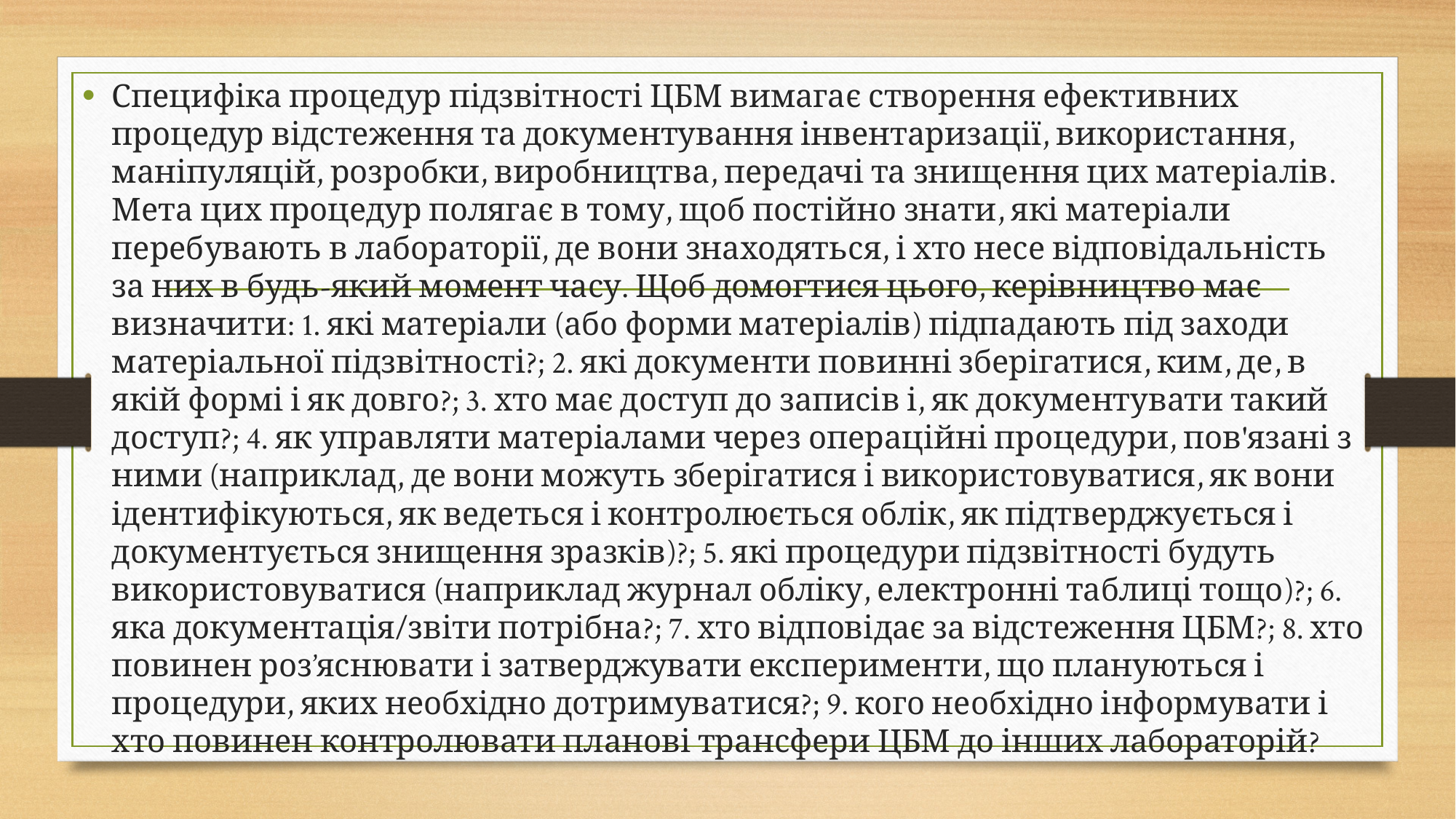

Специфіка процедур підзвітності ЦБМ вимагає створення ефективних процедур відстеження та документування інвентаризації, використання, маніпуляцій, розробки, виробництва, передачі та знищення цих матеріалів. Мета цих процедур полягає в тому, щоб постійно знати, які матеріали перебувають в лабораторії, де вони знаходяться, і хто несе відповідальність за них в будь-який момент часу. Щоб домогтися цього, керівництво має визначити: 1. які матеріали (або форми матеріалів) підпадають під заходи матеріальної підзвітності?; 2. які документи повинні зберігатися, ким, де, в якій формі і як довго?; 3. хто має доступ до записів і, як документувати такий доступ?; 4. як управляти матеріалами через операційні процедури, пов'язані з ними (наприклад, де вони можуть зберігатися і використовуватися, як вони ідентифікуються, як ведеться і контролюється облік, як підтверджується і документується знищення зразків)?; 5. які процедури підзвітності будуть використовуватися (наприклад журнал обліку, електронні таблиці тощо)?; 6. яка документація/звіти потрібна?; 7. хто відповідає за відстеження ЦБМ?; 8. хто повинен роз’яснювати і затверджувати експерименти, що плануються і процедури, яких необхідно дотримуватися?; 9. кого необхідно інформувати і хто повинен контролювати планові трансфери ЦБМ до інших лабораторій?